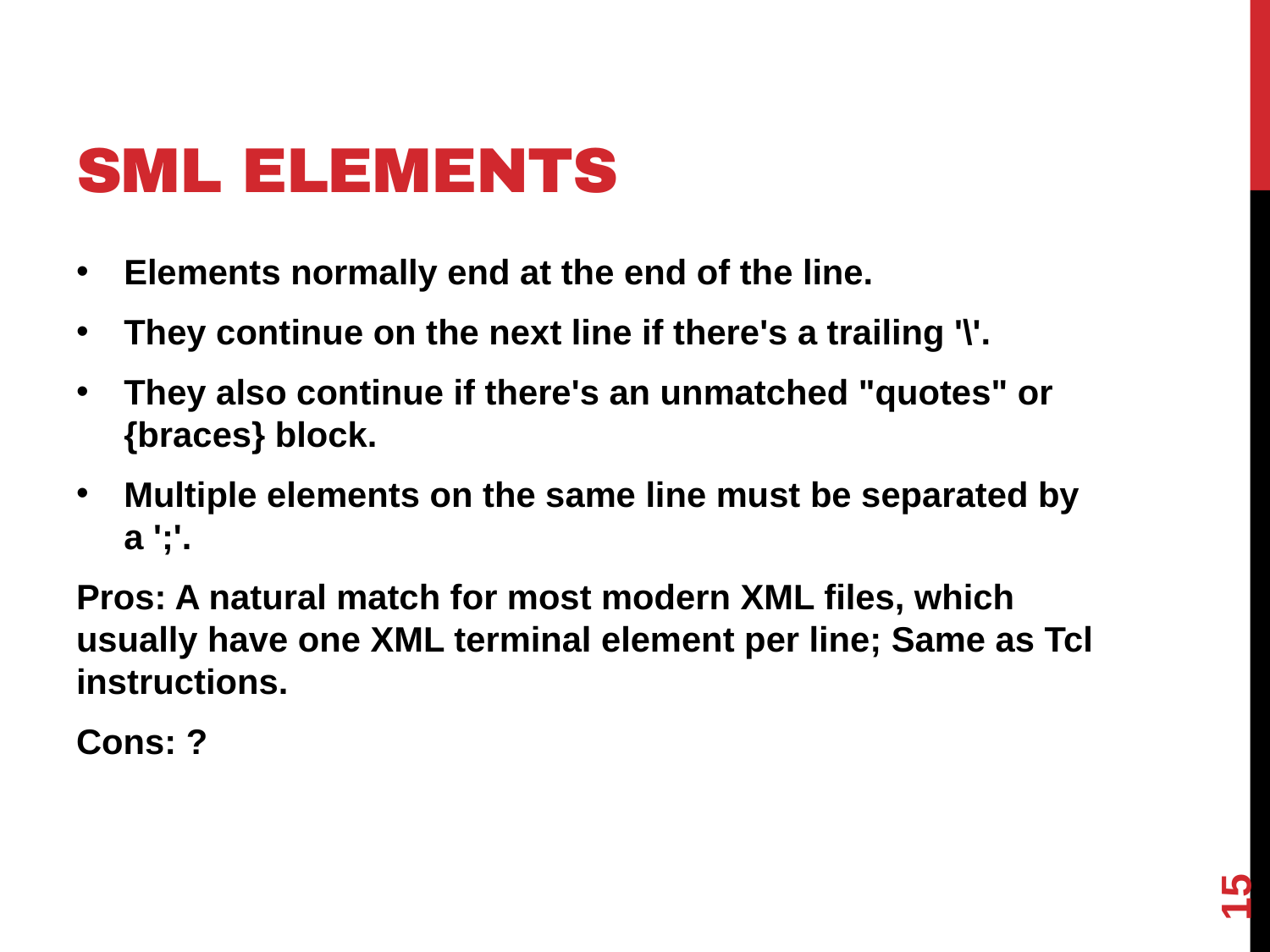

# SML Elements
Elements normally end at the end of the line.
They continue on the next line if there's a trailing '\'.
They also continue if there's an unmatched "quotes" or {braces} block.
Multiple elements on the same line must be separated by a ';'.
Pros: A natural match for most modern XML files, which usually have one XML terminal element per line; Same as Tcl instructions.
Cons: ?
15